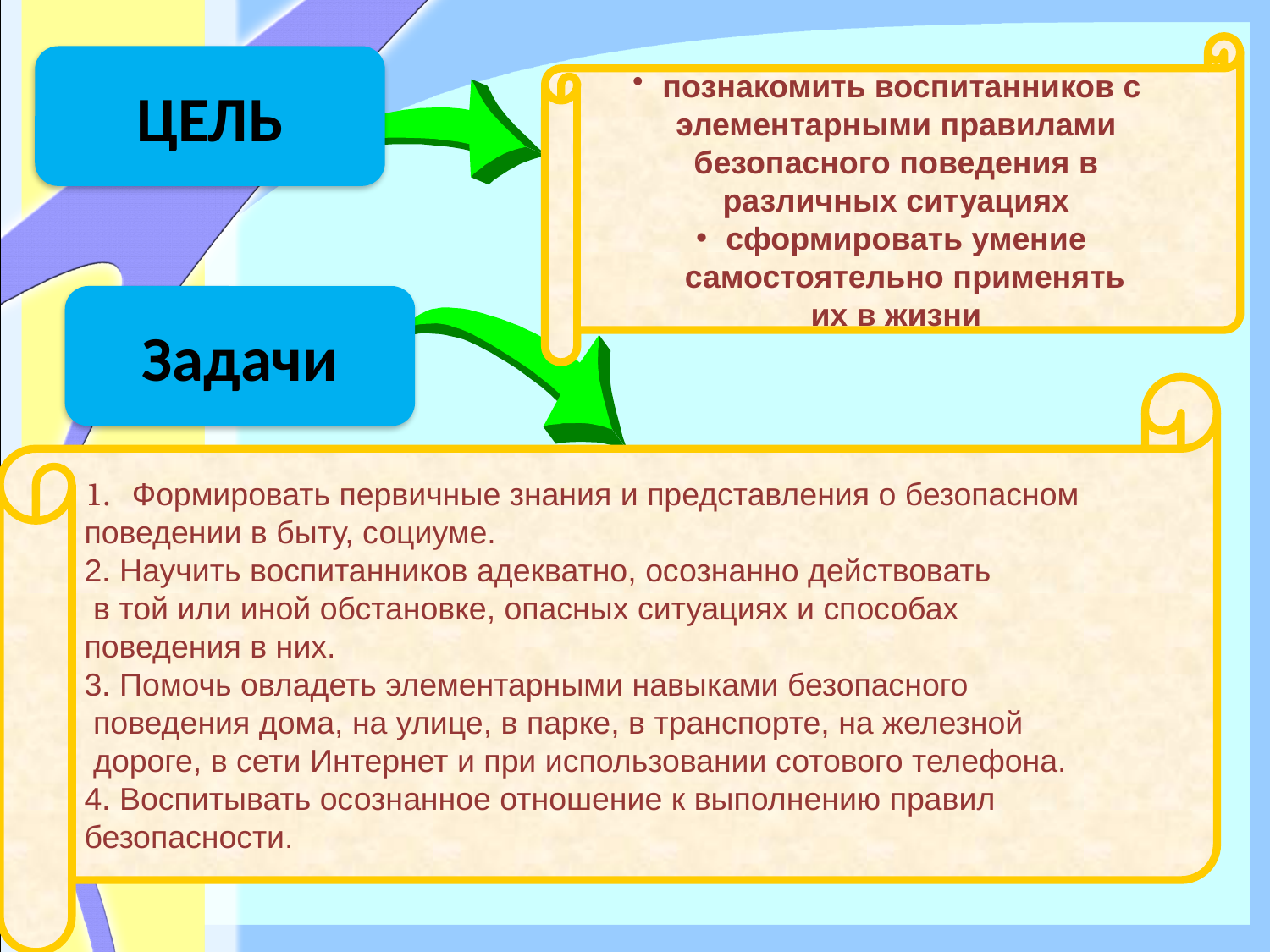

познакомить воспитанников с
элементарными правилами
безопасного поведения в
различных ситуациях
сформировать умение
 самостоятельно применять
их в жизни
ЦЕЛЬ

Задачи
Формировать первичные знания и представления о безопасном
поведении в быту, социуме.
2. Научить воспитанников адекватно, осознанно действовать
 в той или иной обстановке, опасных ситуациях и способах
поведения в них.
3. Помочь овладеть элементарными навыками безопасного
 поведения дома, на улице, в парке, в транспорте, на железной
 дороге, в сети Интернет и при использовании сотового телефона.
4. Воспитывать осознанное отношение к выполнению правил
безопасности.